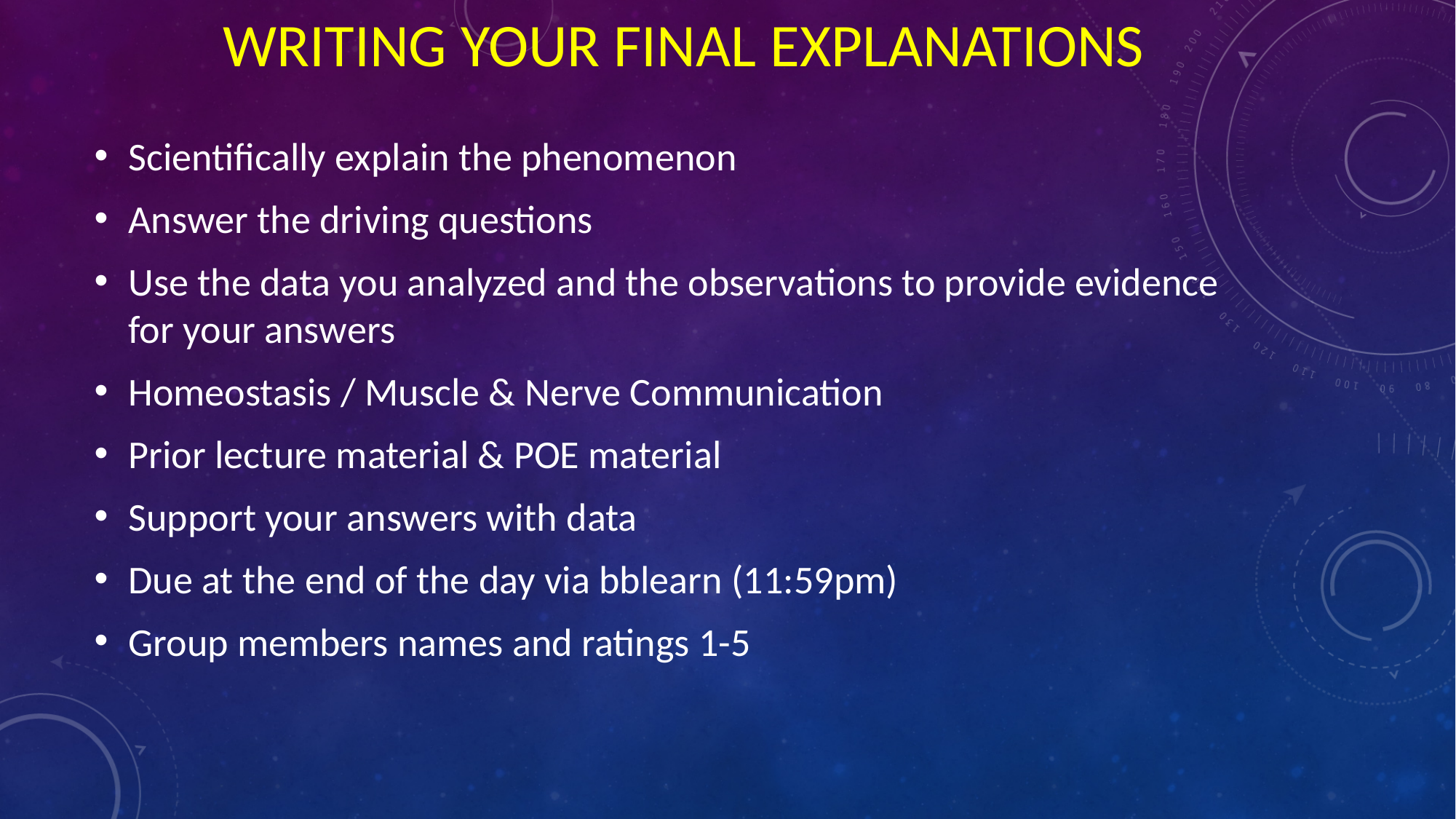

# Writing Your Final Explanations
Scientifically explain the phenomenon
Answer the driving questions
Use the data you analyzed and the observations to provide evidence for your answers
Homeostasis / Muscle & Nerve Communication
Prior lecture material & POE material
Support your answers with data
Due at the end of the day via bblearn (11:59pm)
Group members names and ratings 1-5